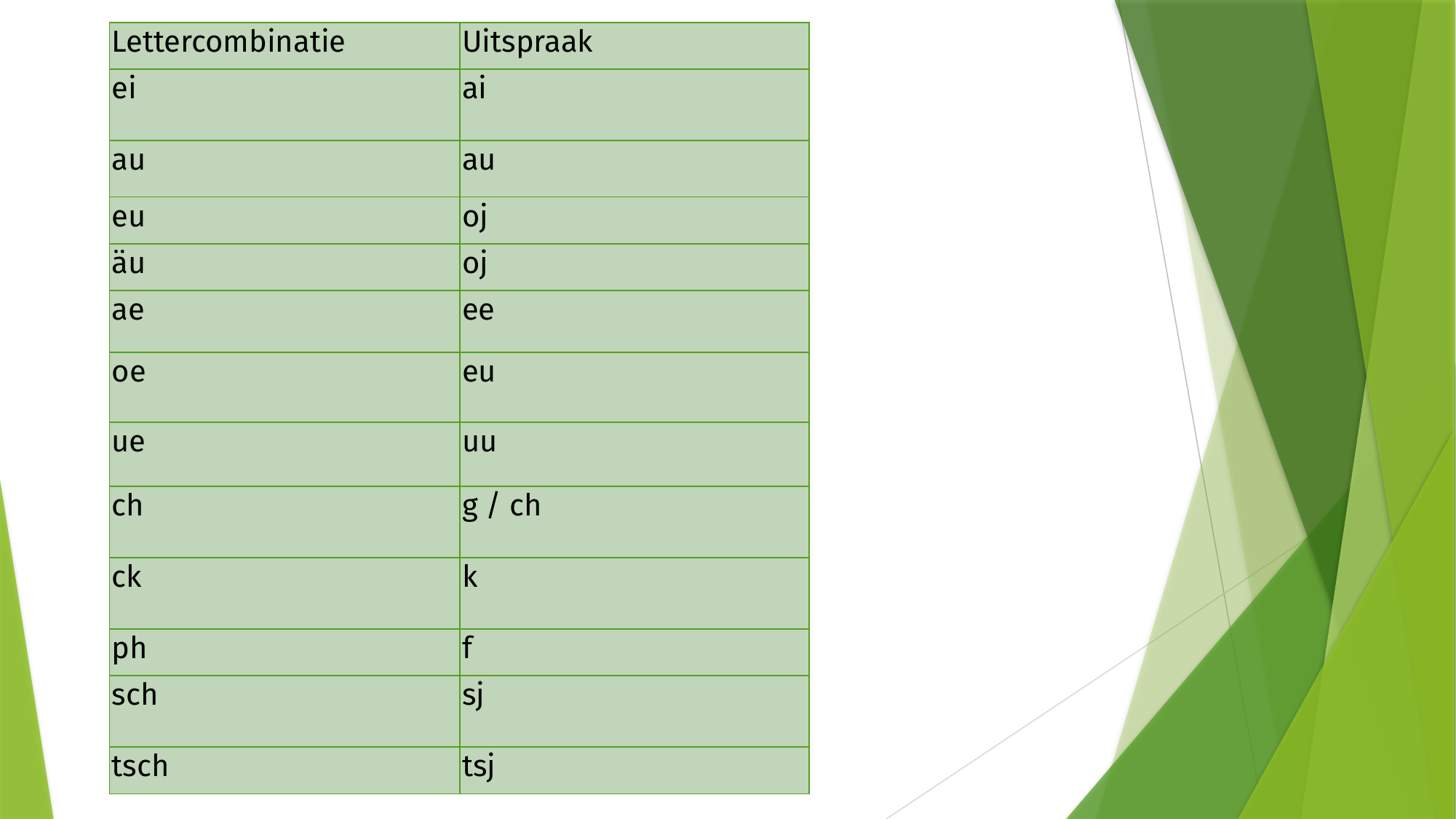

| Lettercombinatie | Uitspraak |
| --- | --- |
| ei | ai |
| au | au |
| eu | oj |
| äu | oj |
| ae | ee |
| oe | eu |
| ue | uu |
| ch | g / ch |
| ck | k |
| ph | f |
| sch | sj |
| tsch | tsj |
#